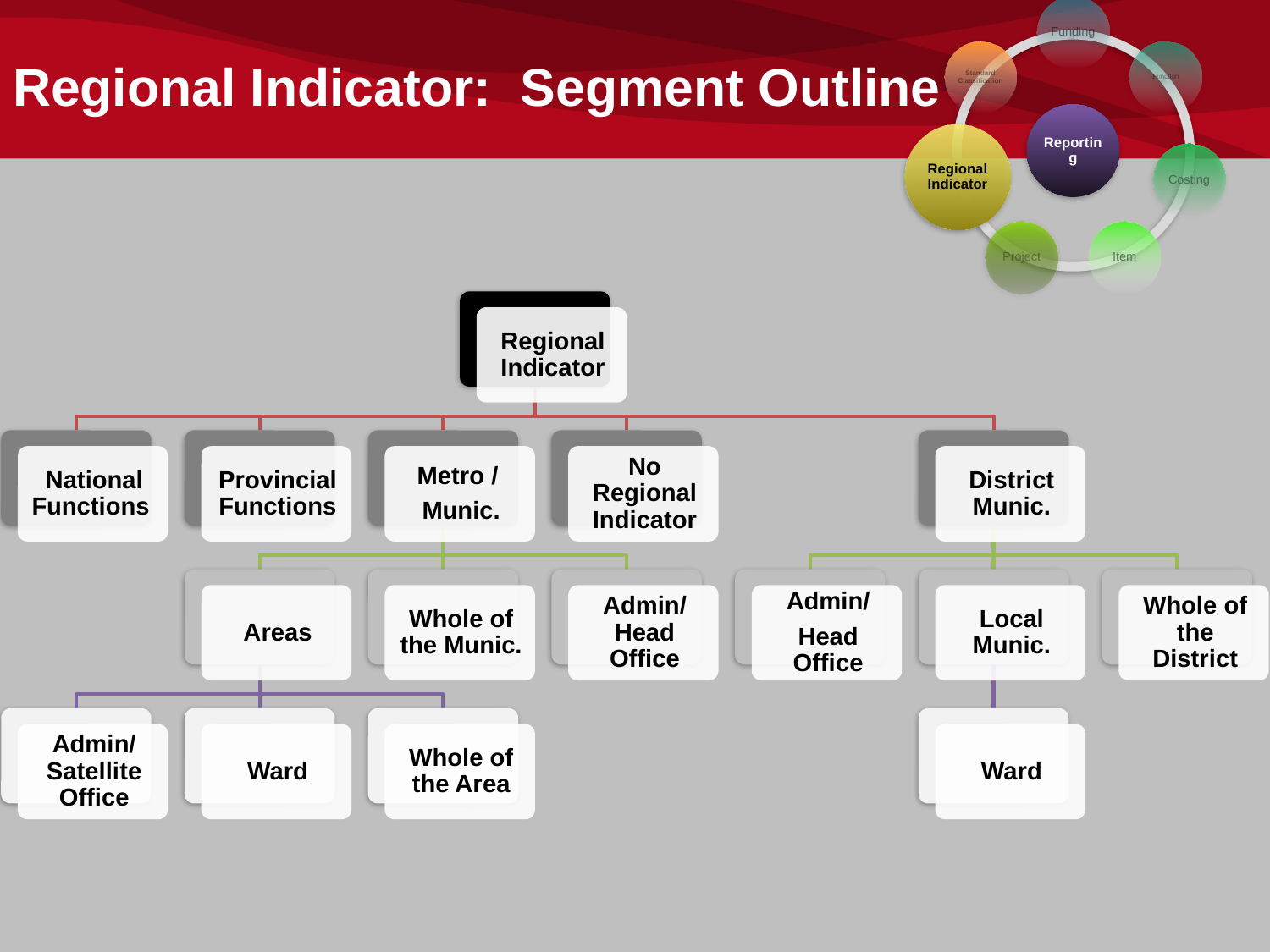

Reporting
Funding
Function
Costing
Item
Project
Regional Indicator
Standard Classification
# Regional Indicator:  Segment Outline
Regional Indicator
National Functions
Provincial Functions
Metro /
Munic.
Areas
Admin/ Satellite Office
Ward
Whole of the Area
Whole of the Munic.
Admin/ Head Office
No Regional Indicator
District Munic.
Admin/
Head Office
Local Munic.
Ward
Whole of the District

147